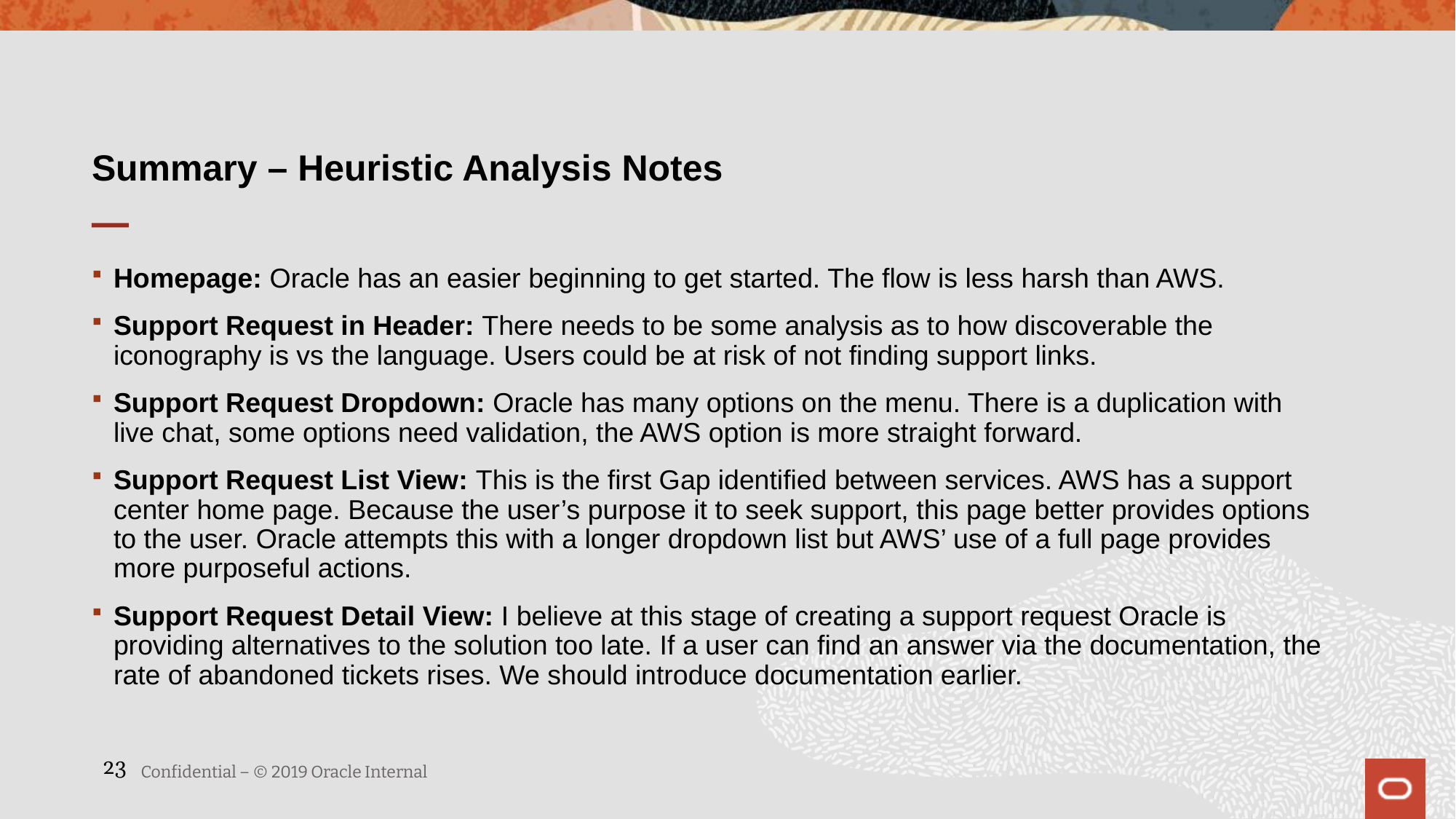

# Summary – Heuristic Analysis Notes
Homepage: Oracle has an easier beginning to get started. The flow is less harsh than AWS.
Support Request in Header: There needs to be some analysis as to how discoverable the iconography is vs the language. Users could be at risk of not finding support links.
Support Request Dropdown: Oracle has many options on the menu. There is a duplication with live chat, some options need validation, the AWS option is more straight forward.
Support Request List View: This is the first Gap identified between services. AWS has a support center home page. Because the user’s purpose it to seek support, this page better provides options to the user. Oracle attempts this with a longer dropdown list but AWS’ use of a full page provides more purposeful actions.
Support Request Detail View: I believe at this stage of creating a support request Oracle is providing alternatives to the solution too late. If a user can find an answer via the documentation, the rate of abandoned tickets rises. We should introduce documentation earlier.
Confidential – © 2019 Oracle Internal
23